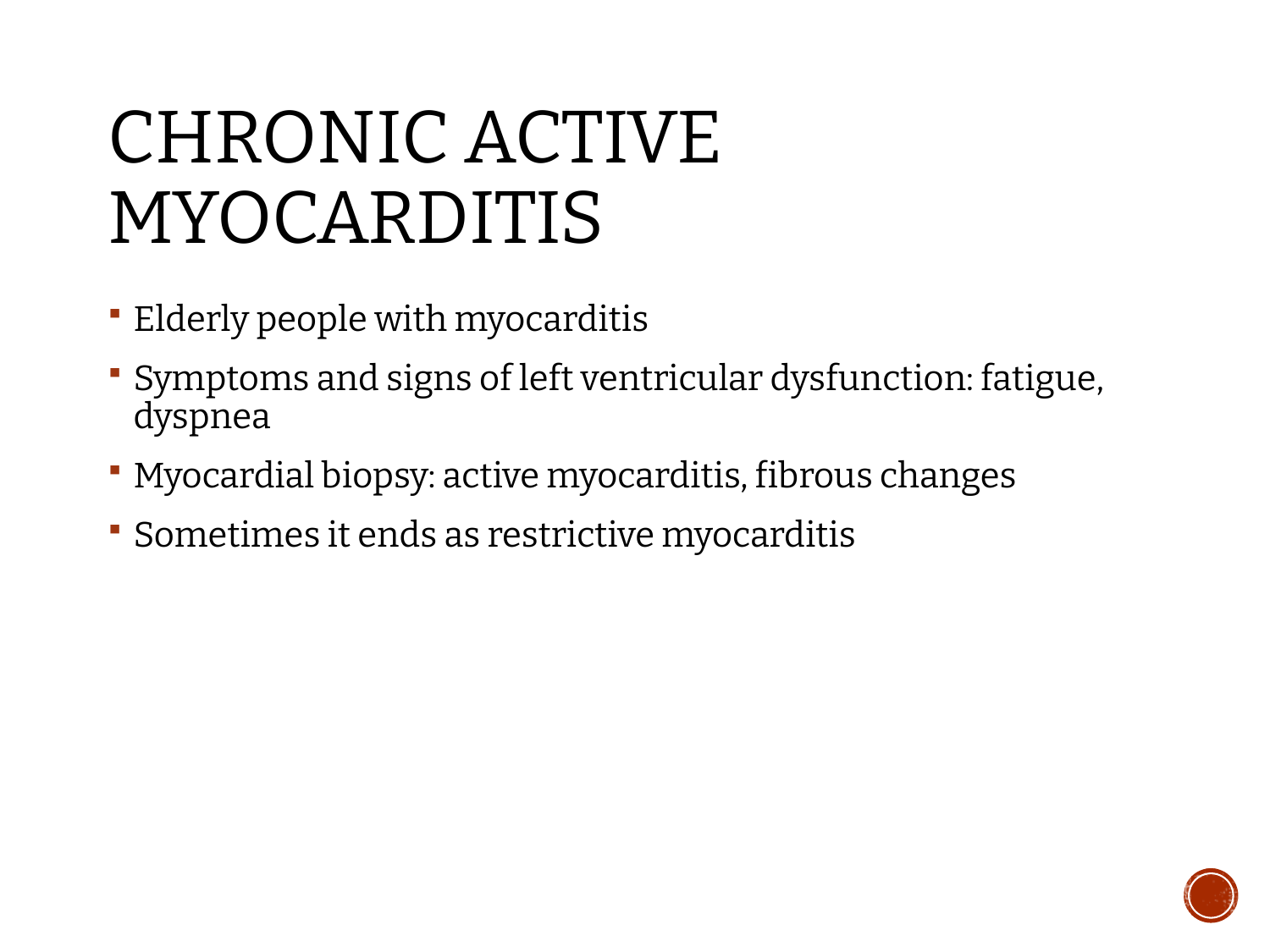

# Chronic ACTIVE MYOCARDITIS
Elderly people with myocarditis
Symptoms and signs of left ventricular dysfunction: fatigue, dyspnea
Myocardial biopsy: active myocarditis, fibrous changes
Sometimes it ends as restrictive myocarditis